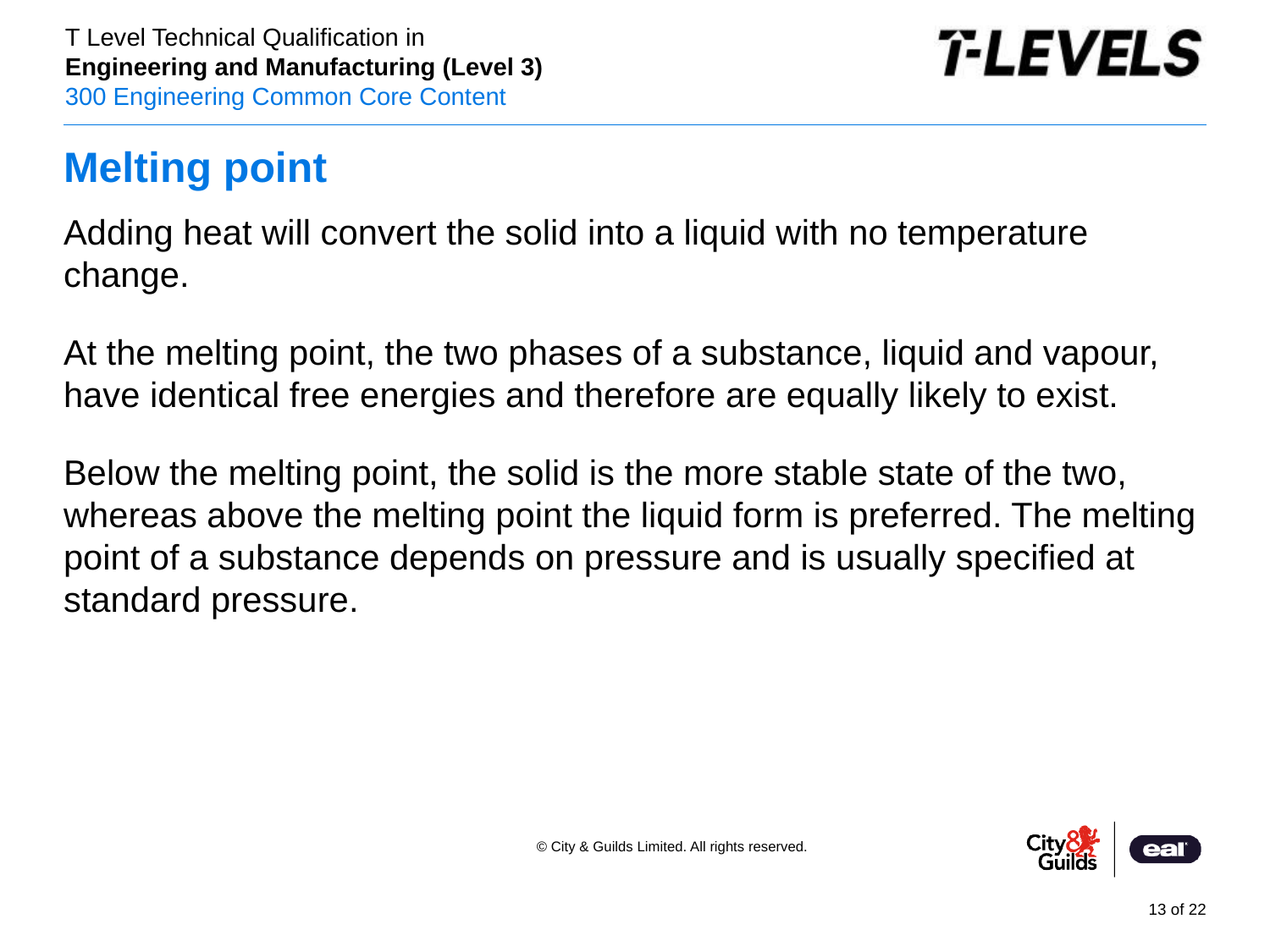

# Melting point
Adding heat will convert the solid into a liquid with no temperature change.
At the melting point, the two phases of a substance, liquid and vapour, have identical free energies and therefore are equally likely to exist.
Below the melting point, the solid is the more stable state of the two, whereas above the melting point the liquid form is preferred. The melting point of a substance depends on pressure and is usually specified at standard pressure.